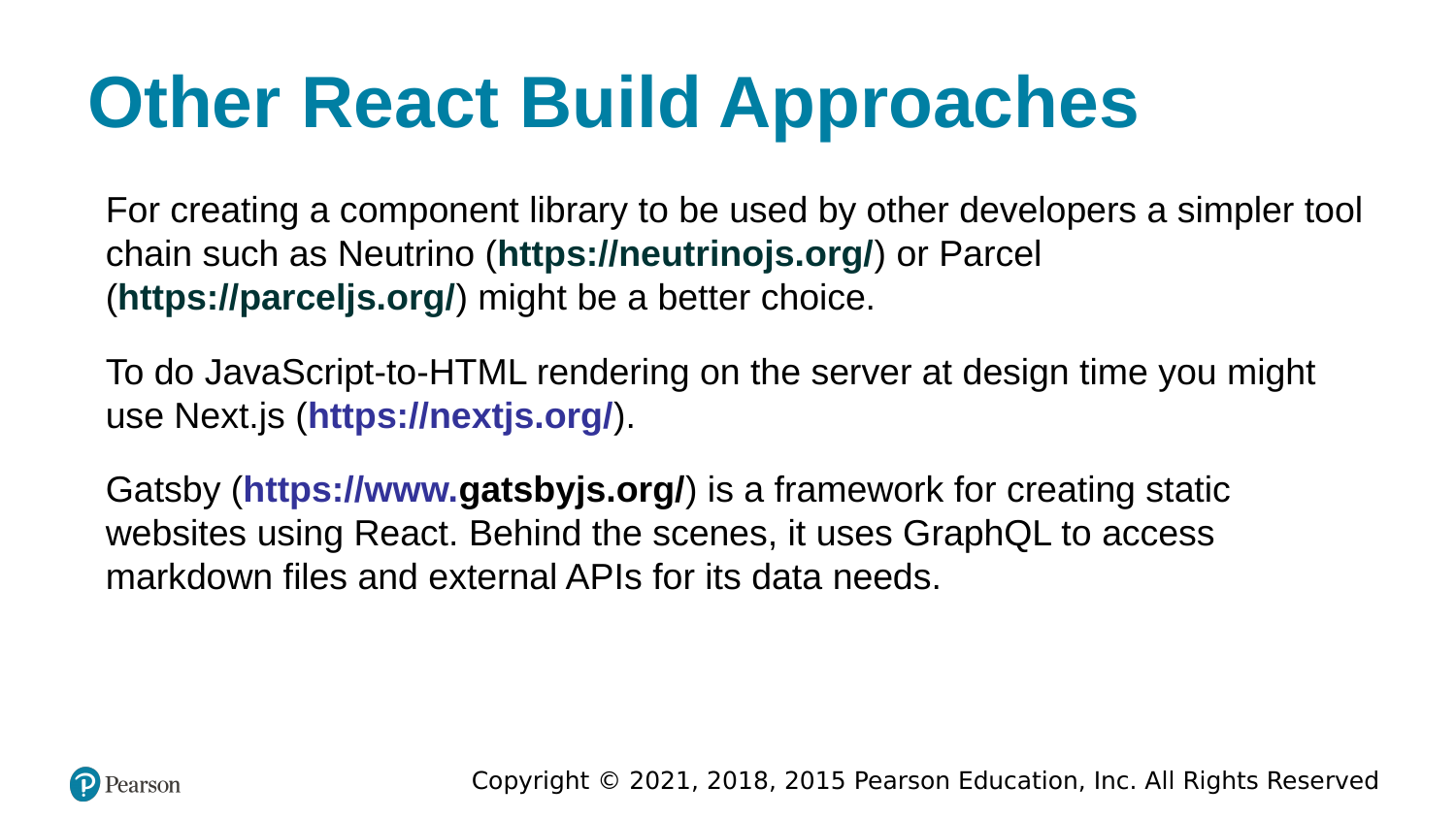

# Other React Build Approaches
For creating a component library to be used by other developers a simpler tool chain such as Neutrino (https://neutrinojs.org/) or Parcel (https://parceljs.org/) might be a better choice.
To do JavaScript-to-HTML rendering on the server at design time you might use Next.js (https://nextjs.org/).
Gatsby (https://www.gatsbyjs.org/) is a framework for creating static websites using React. Behind the scenes, it uses GraphQL to access markdown files and external APIs for its data needs.